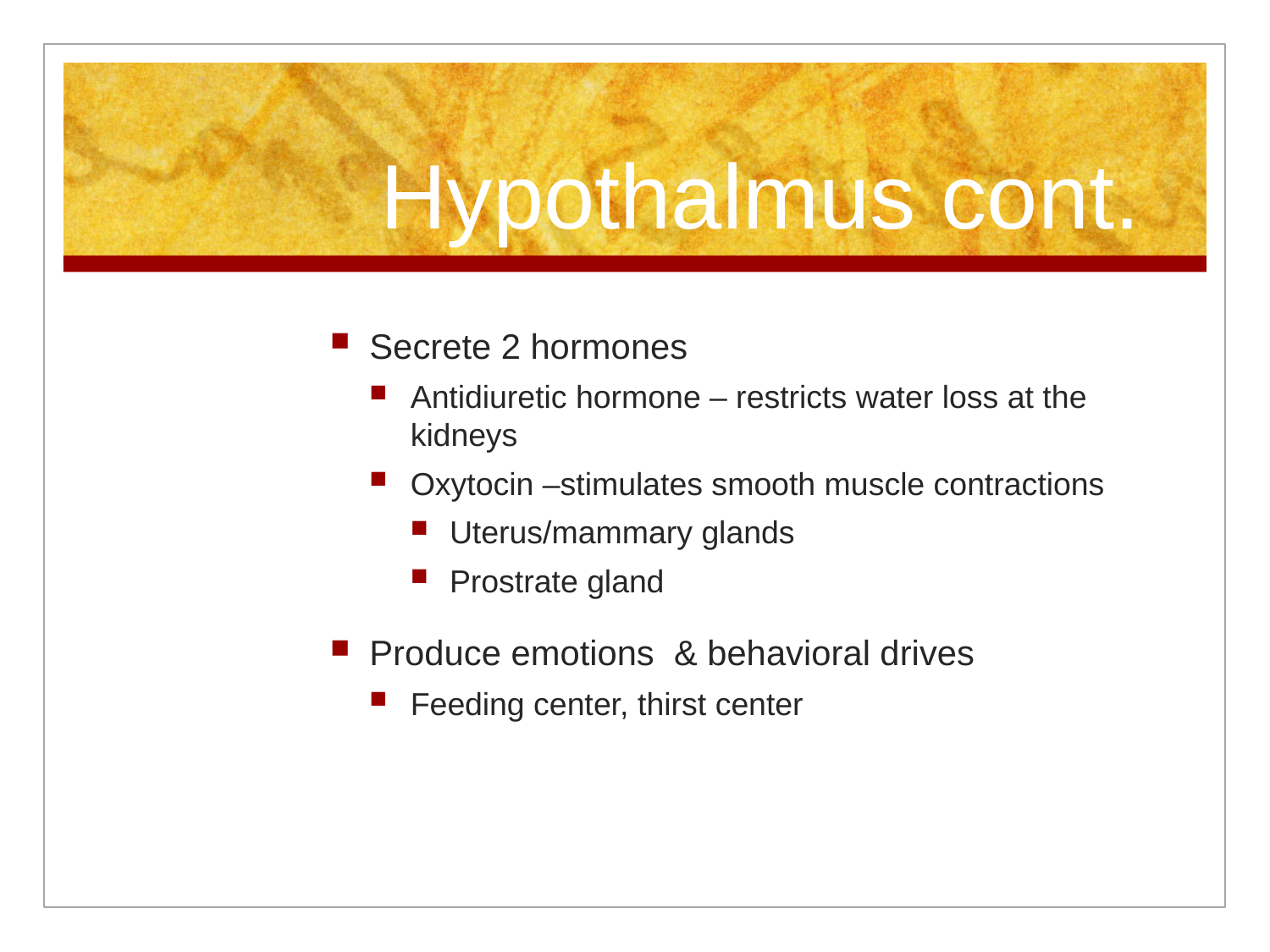

# Hypothalmus cont.
Secrete 2 hormones
Antidiuretic hormone – restricts water loss at the kidneys
Oxytocin –stimulates smooth muscle contractions
Uterus/mammary glands
Prostrate gland
Produce emotions  & behavioral drives
Feeding center, thirst center